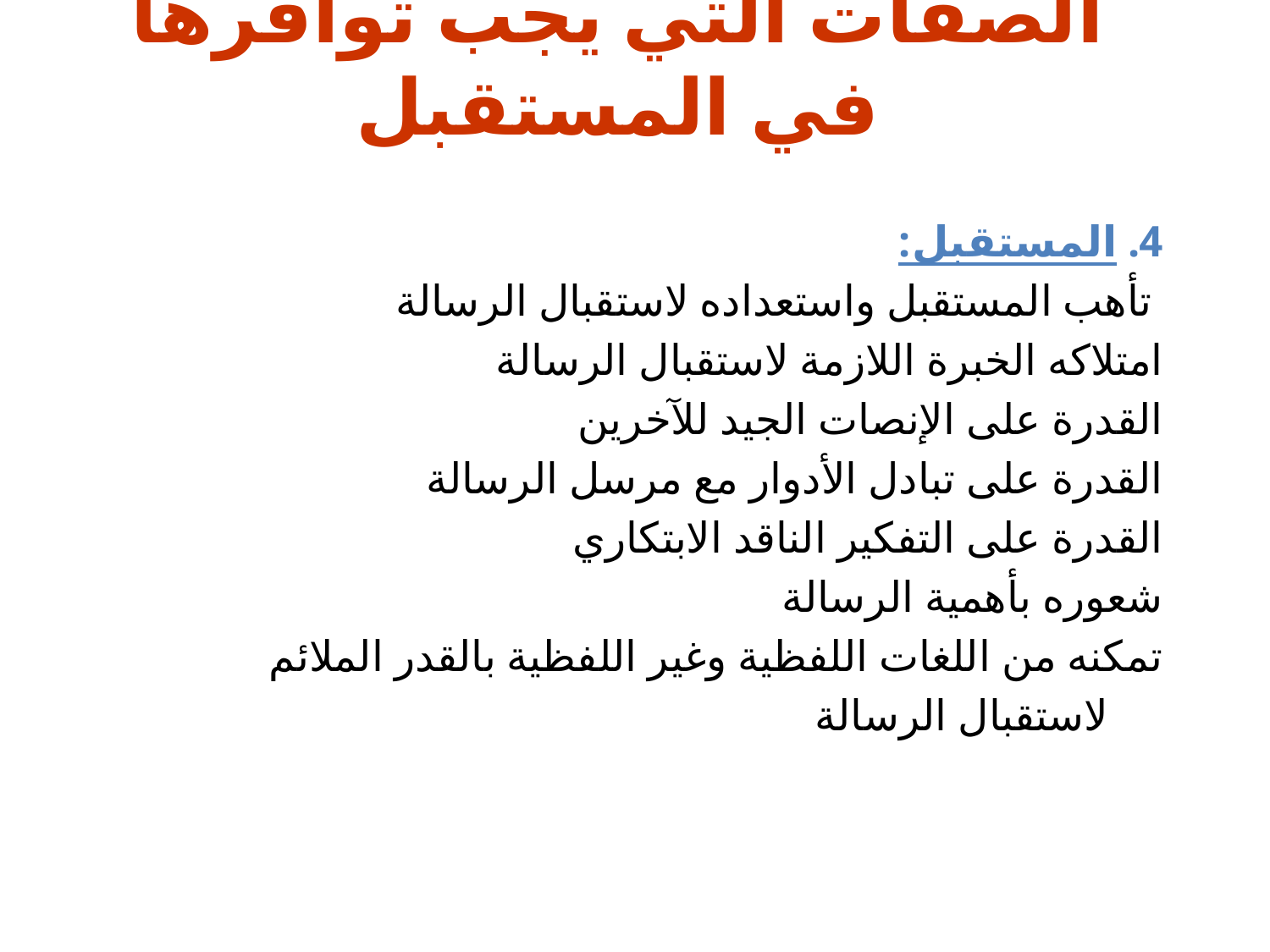

الصفات التي يجب توافرها في المستقبل
4. المستقبل:
 تأهب المستقبل واستعداده لاستقبال الرسالة
امتلاكه الخبرة اللازمة لاستقبال الرسالة
القدرة على الإنصات الجيد للآخرين
القدرة على تبادل الأدوار مع مرسل الرسالة
القدرة على التفكير الناقد الابتكاري
شعوره بأهمية الرسالة
تمكنه من اللغات اللفظية وغير اللفظية بالقدر الملائم
     لاستقبال الرسالة

15